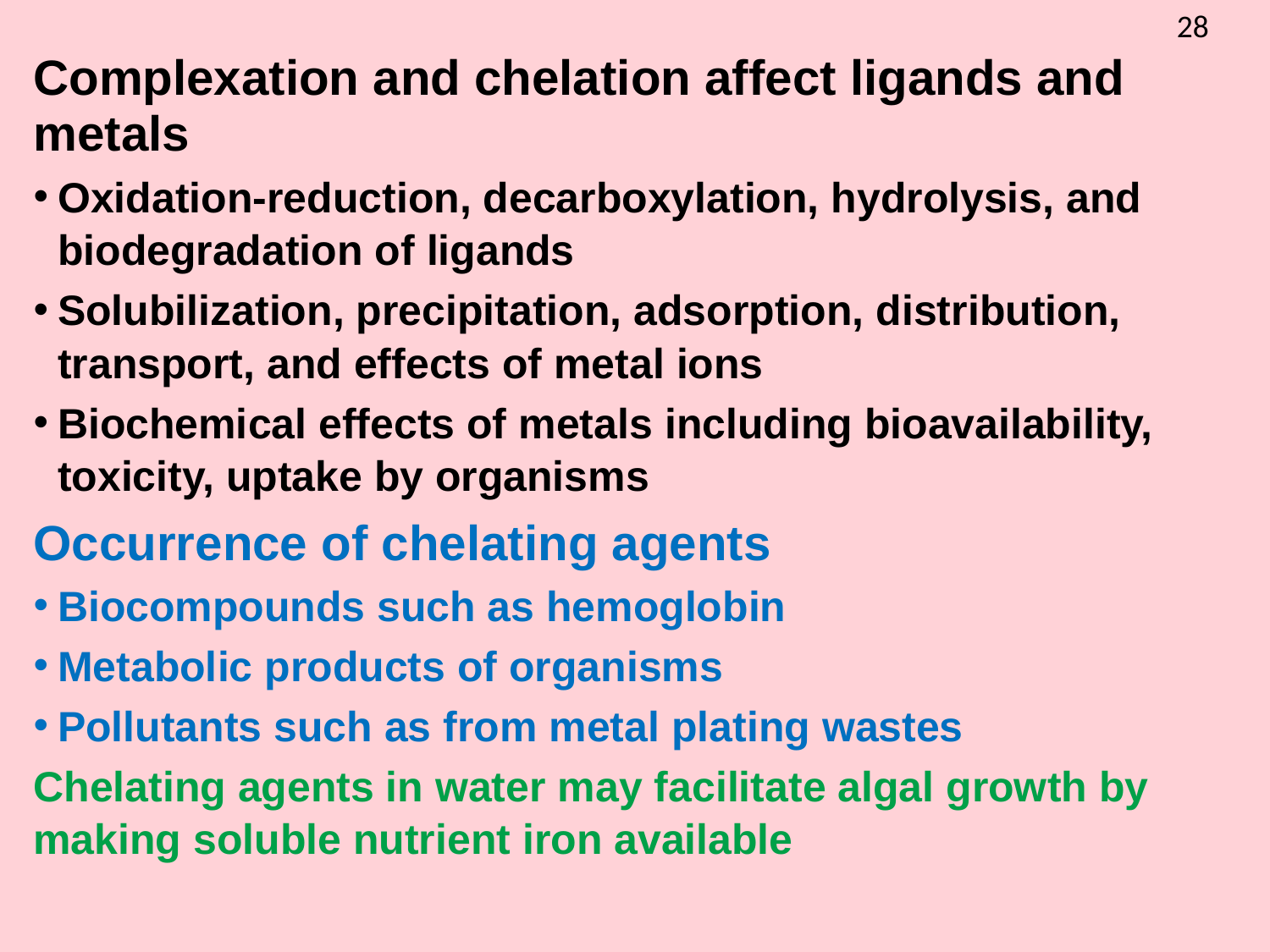

28
Complexation and chelation affect ligands and metals
Oxidation-reduction, decarboxylation, hydrolysis, and biodegradation of ligands
Solubilization, precipitation, adsorption, distribution, transport, and effects of metal ions
Biochemical effects of metals including bioavailability, toxicity, uptake by organisms
Occurrence of chelating agents
Biocompounds such as hemoglobin
Metabolic products of organisms
Pollutants such as from metal plating wastes
Chelating agents in water may facilitate algal growth by making soluble nutrient iron available